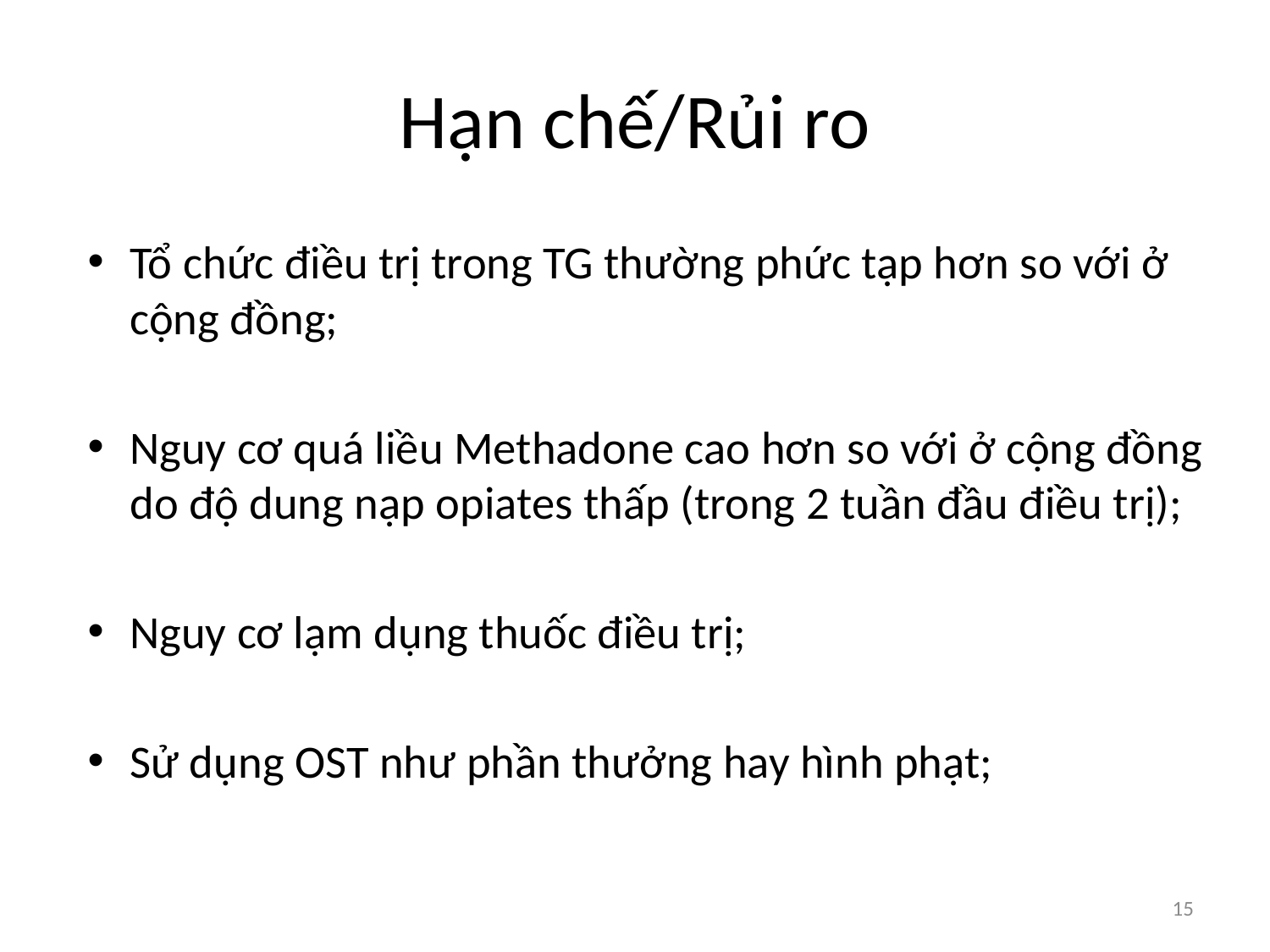

# Hạn chế/Rủi ro
Tổ chức điều trị trong TG thường phức tạp hơn so với ở cộng đồng;

Nguy cơ quá liều Methadone cao hơn so với ở cộng đồng do độ dung nạp opiates thấp (trong 2 tuần đầu điều trị);

Nguy cơ lạm dụng thuốc điều trị;

Sử dụng OST như phần thưởng hay hình phạt;

15